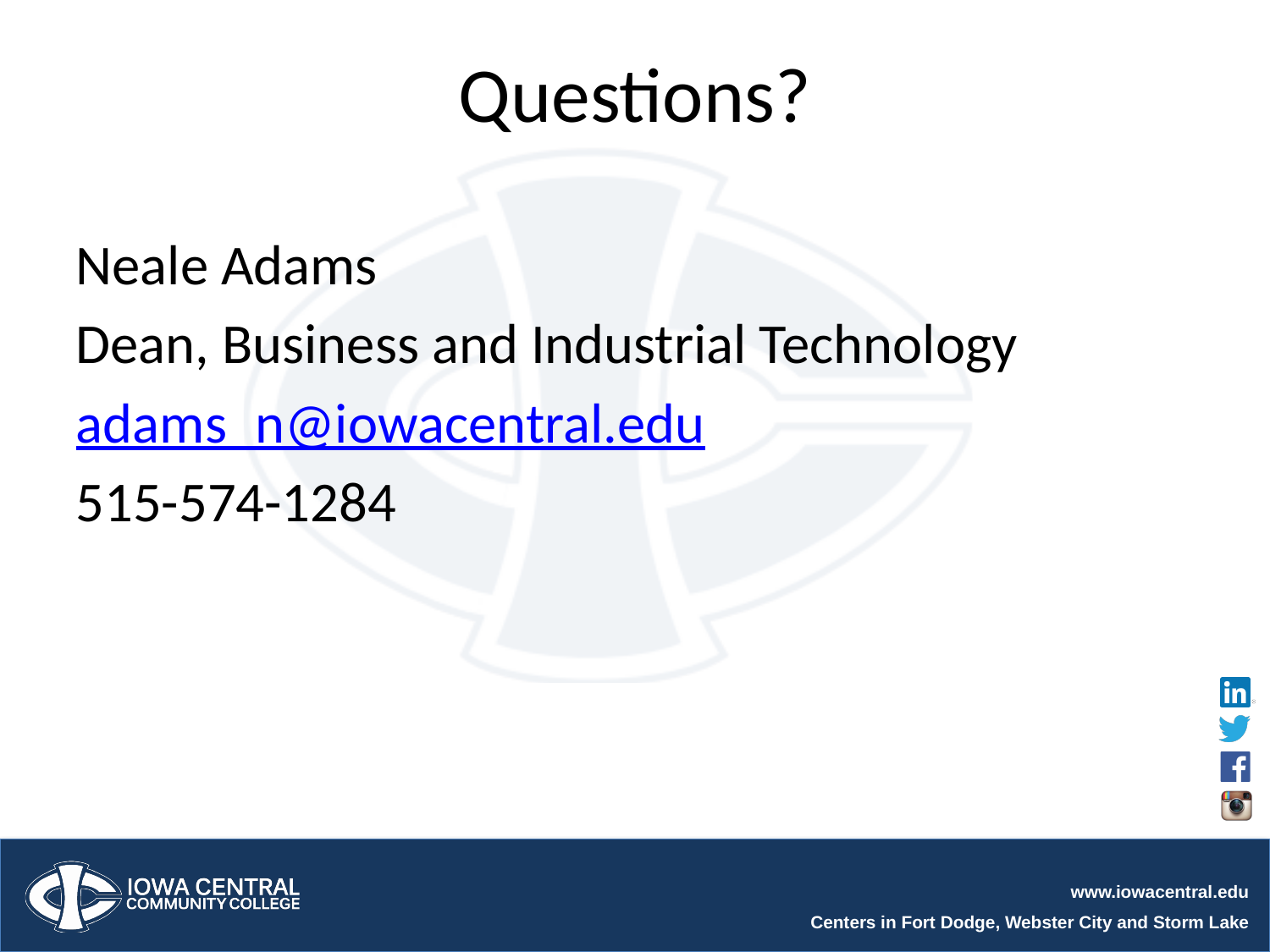

# Questions?
Neale Adams
Dean, Business and Industrial Technology
adams_n@iowacentral.edu
515-574-1284